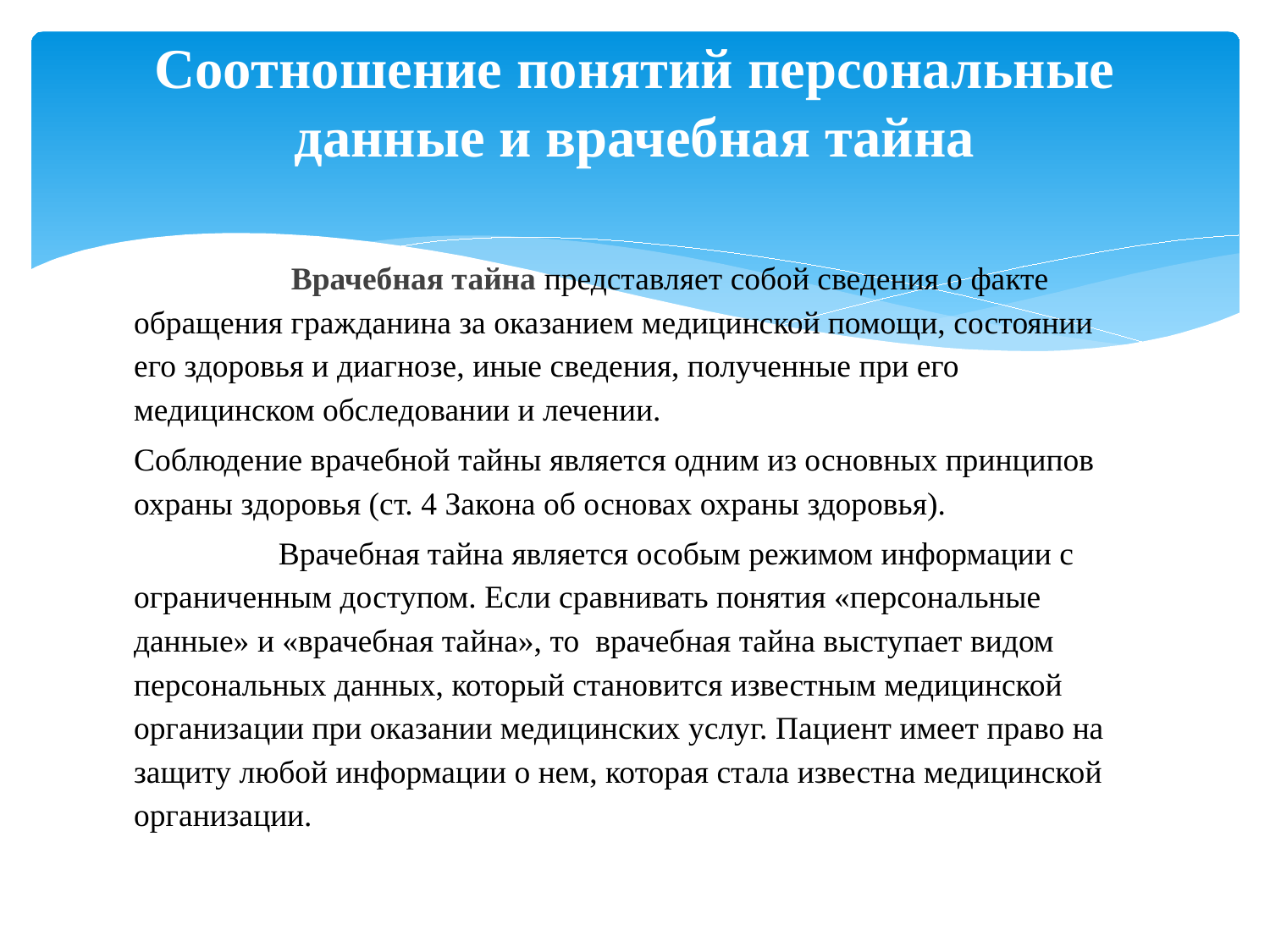

# Соотношение понятий персональные данные и врачебная тайна
                        Врачебная тайна представляет собой сведения о факте обращения гражданина за оказанием медицинской помощи, состоянии его здоровья и диагнозе, иные сведения, полученные при его медицинском обследовании и лечении.
Соблюдение врачебной тайны является одним из основных принципов  охраны здоровья (ст. 4 Закона об основах охраны здоровья).
                  Врачебная тайна является особым режимом информации с ограниченным доступом. Если сравнивать понятия «персональные данные» и «врачебная тайна», то  врачебная тайна выступает видом персональных данных, который становится известным медицинской организации при оказании медицинских услуг. Пациент имеет право на защиту любой информации о нем, которая стала известна медицинской организации.